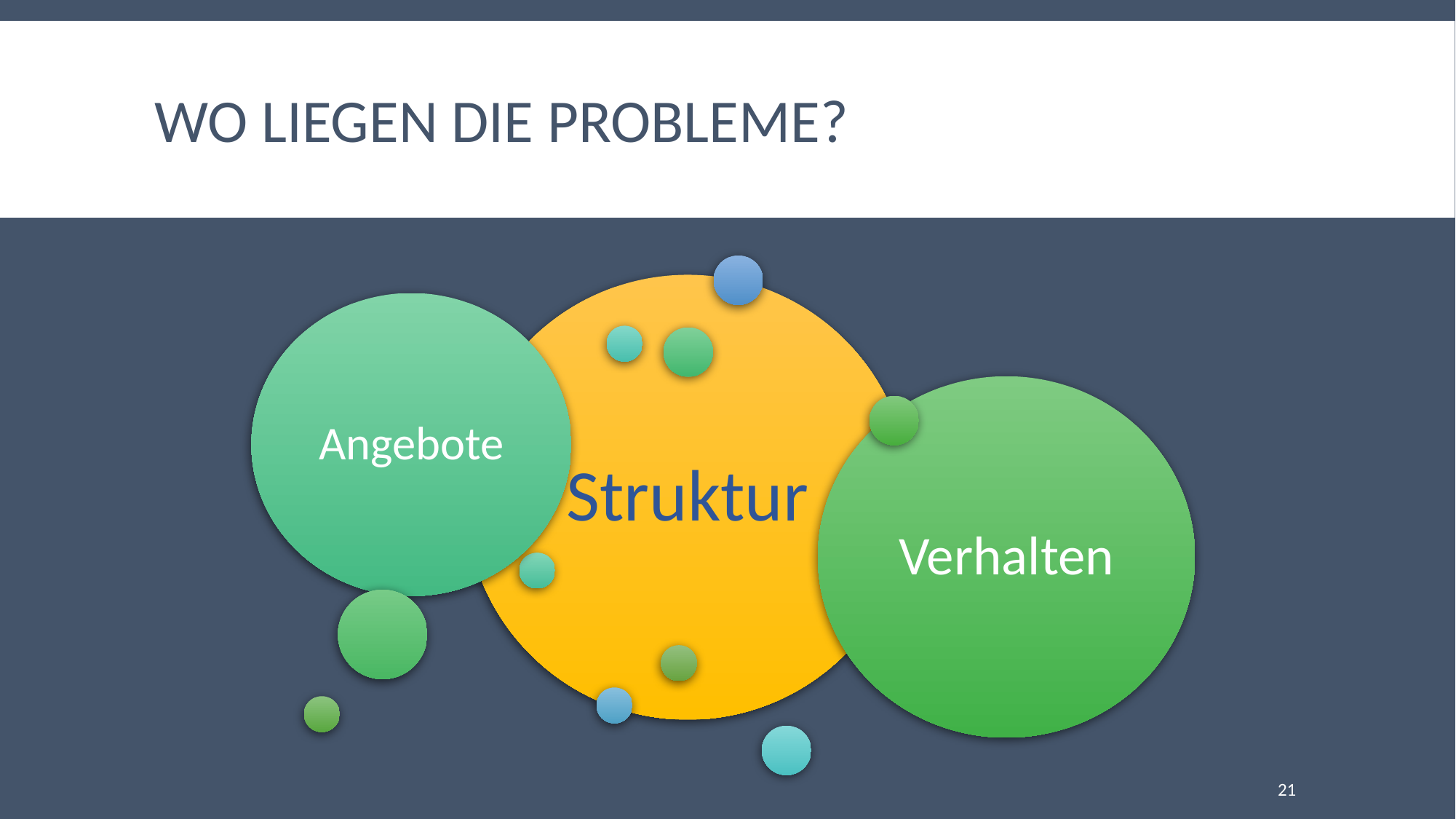

# Wo liegen die Probleme?
Struktur
Angebote
Verhalten
21